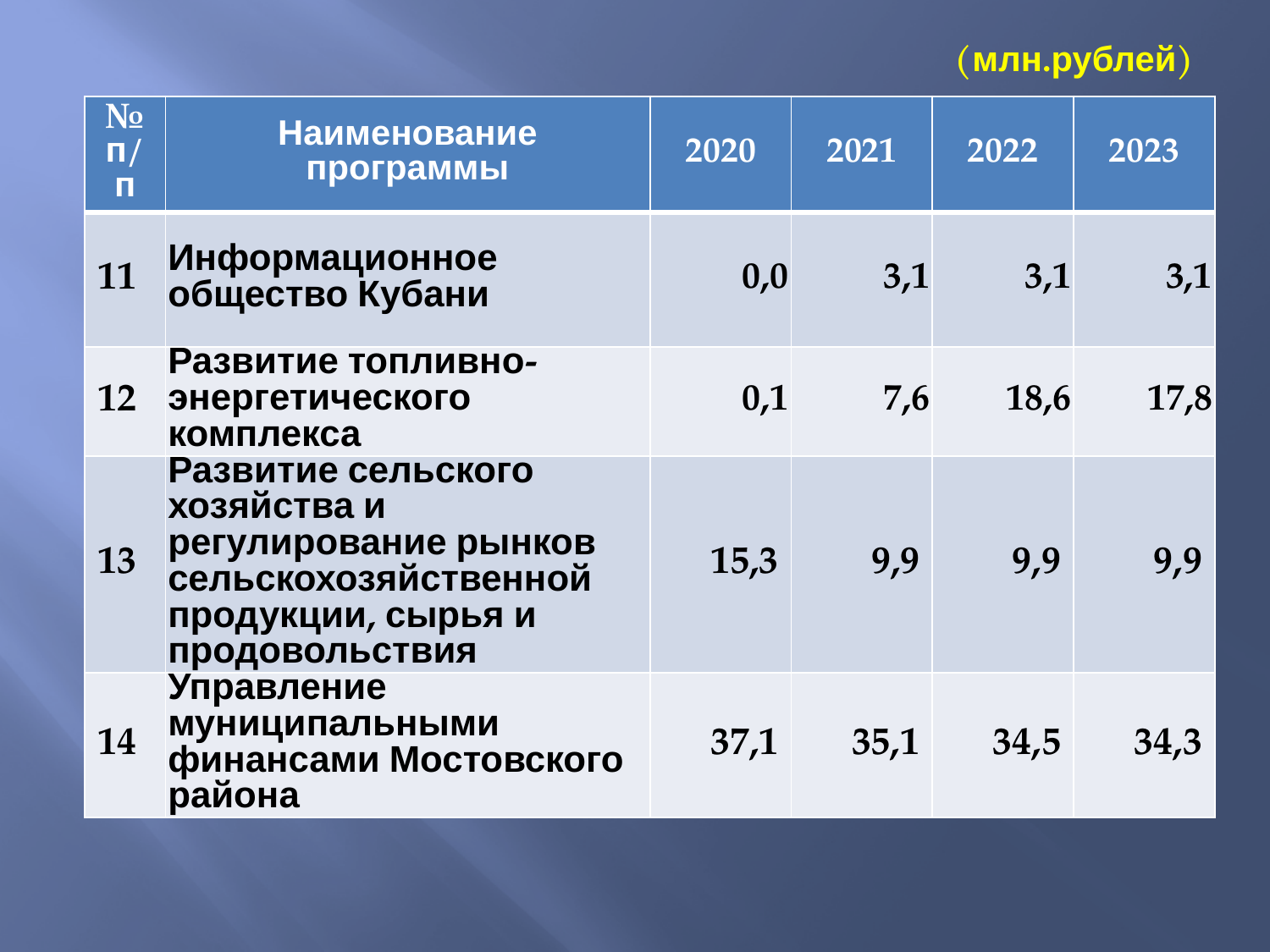

# (млн.рублей)
| № п/п | Наименование программы | 2020 | 2021 | 2022 | 2023 |
| --- | --- | --- | --- | --- | --- |
| 11 | Информационное общество Кубани | 0,0 | 3,1 | 3,1 | 3,1 |
| 12 | Развитие топливно-энергетического комплекса | 0,1 | 7,6 | 18,6 | 17,8 |
| 13 | Развитие сельского хозяйства и регулирование рынков сельскохозяйственной продукции, сырья и продовольствия | 15,3 | 9,9 | 9,9 | 9,9 |
| 14 | Управление муниципальными финансами Мостовского района | 37,1 | 35,1 | 34,5 | 34,3 |